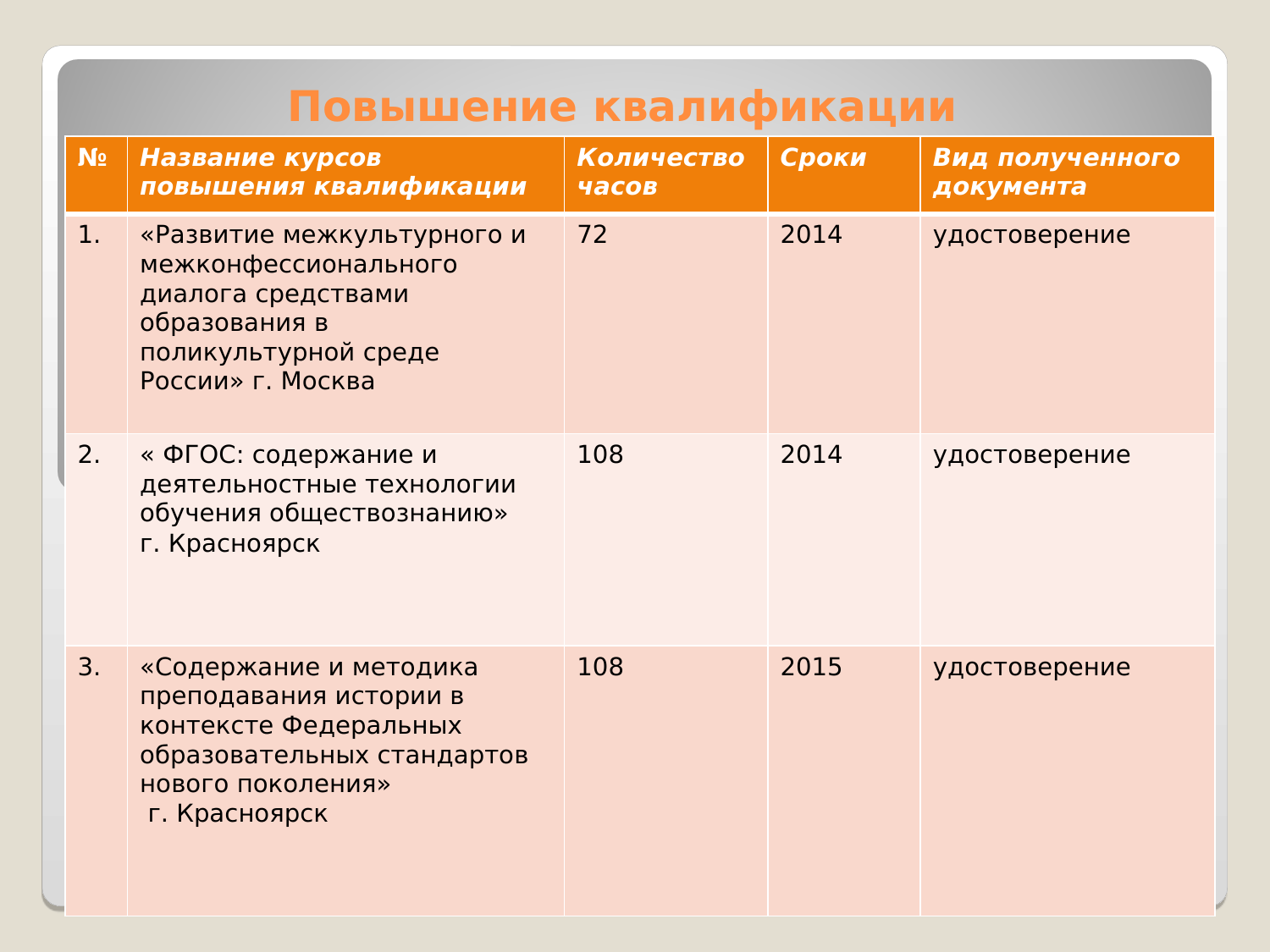

Повышение квалификации
| № | Название курсов повышения квалификации | Количество часов | Сроки | Вид полученного документа |
| --- | --- | --- | --- | --- |
| 1. | «Развитие межкультурного и межконфессионального диалога средствами образования в поликультурной среде России» г. Москва | 72 | 2014 | удостоверение |
| 2. | « ФГОС: содержание и деятельностные технологии обучения обществознанию» г. Красноярск | 108 | 2014 | удостоверение |
| 3. | «Содержание и методика преподавания истории в контексте Федеральных образовательных стандартов нового поколения» г. Красноярск | 108 | 2015 | удостоверение |